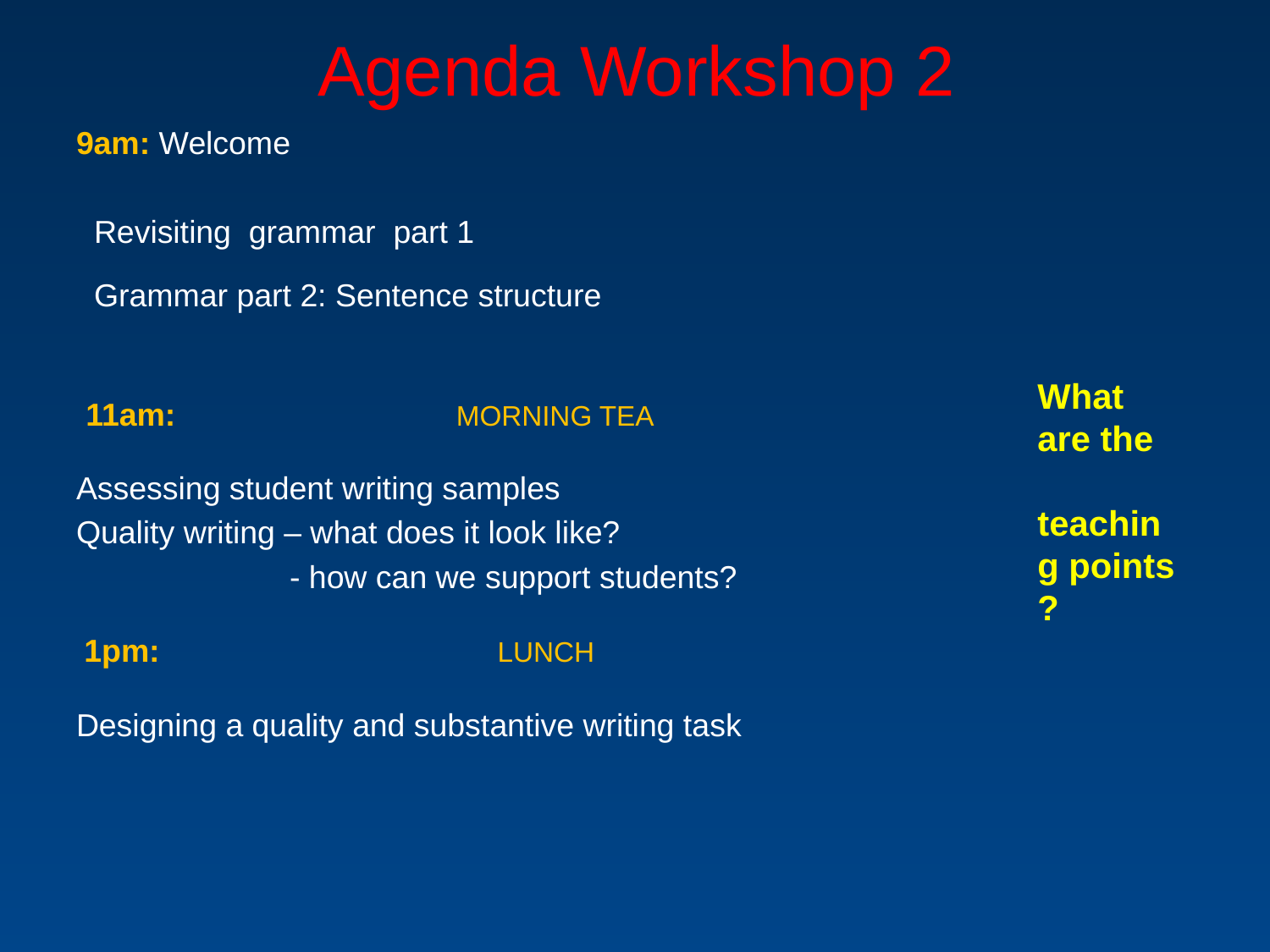

# Agenda Workshop 2
What are the

teaching points ?
9am: Welcome

  Revisiting  grammar  part 1

  Grammar part 2: Sentence structure

 11am:                             MORNING TEA

Assessing student writing samples
Quality writing – what does it look like?
                        - how can we support students?

 1pm:                                      LUNCH

Designing a quality and substantive writing task